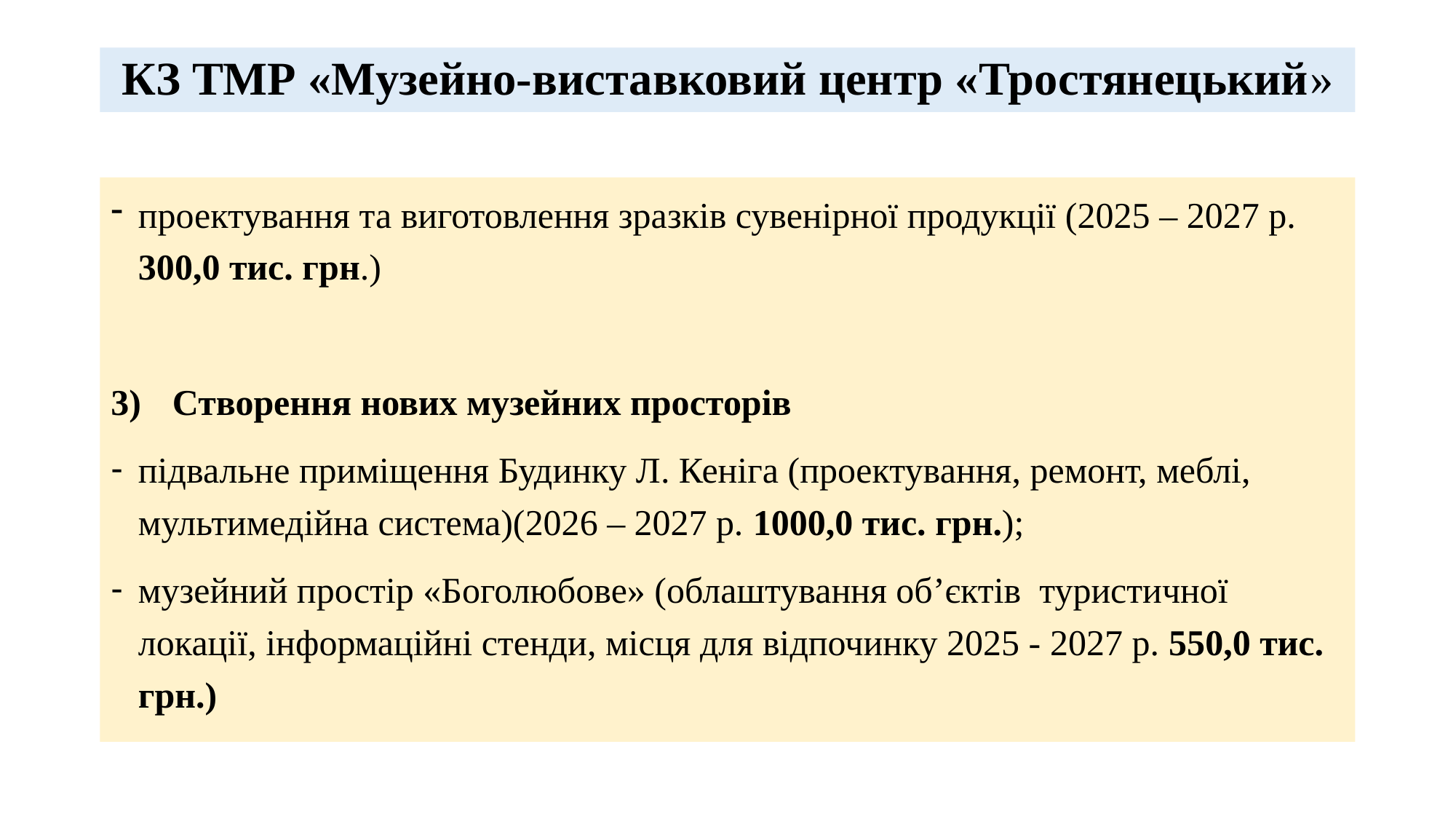

# КЗ ТМР «Музейно-виставковий центр «Тростянецький»
проектування та виготовлення зразків сувенірної продукції (2025 – 2027 р. 300,0 тис. грн.)

Створення нових музейних просторів
підвальне приміщення Будинку Л. Кеніга (проектування, ремонт, меблі, мультимедійна система)(2026 – 2027 р. 1000,0 тис. грн.);
музейний простір «Боголюбове» (облаштування об’єктів  туристичної локації, інформаційні стенди, місця для відпочинку 2025 - 2027 р. 550,0 тис. грн.)